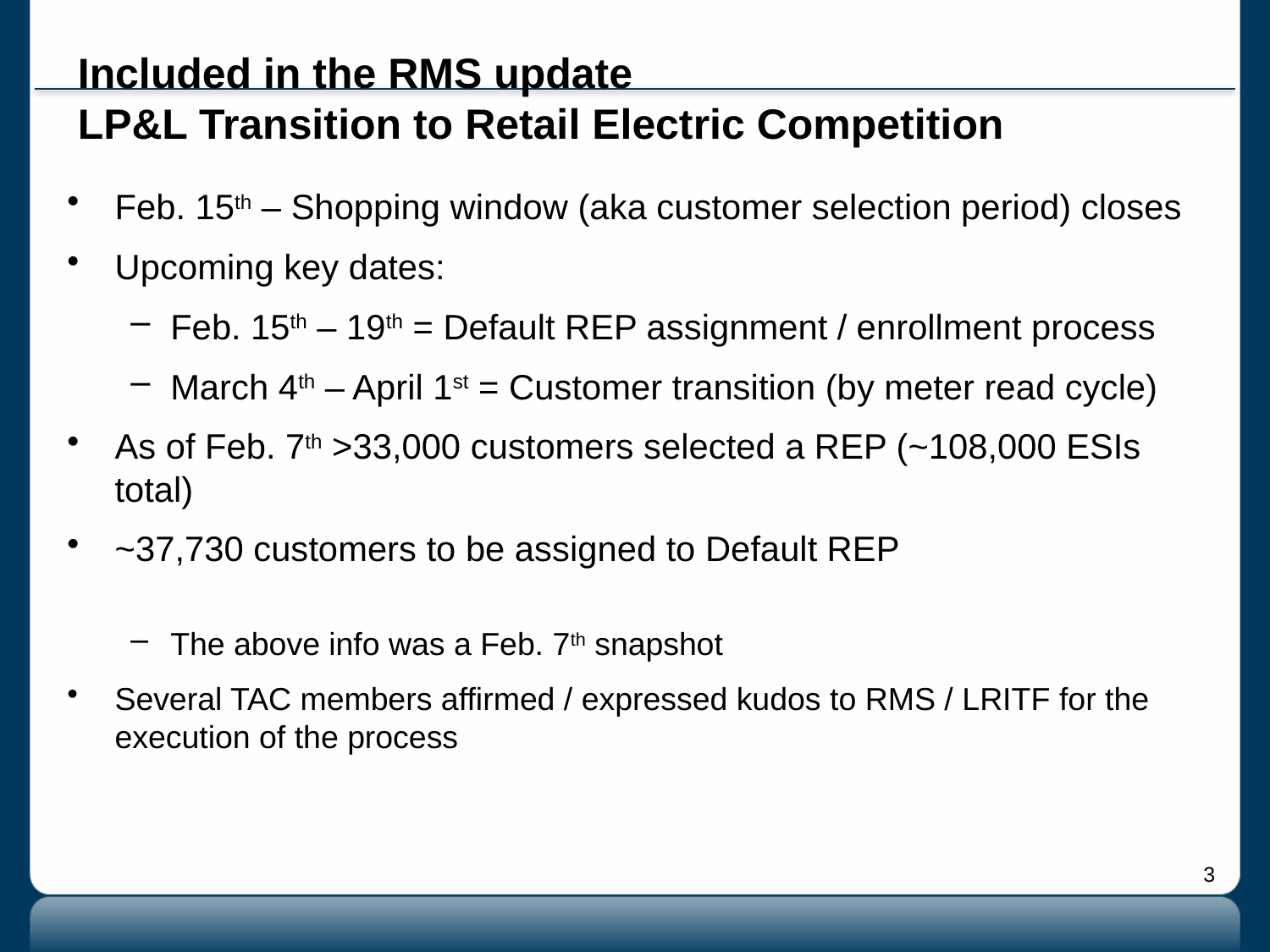

# Included in the RMS update LP&L Transition to Retail Electric Competition

Feb. 15th – Shopping window (aka customer selection period) closes
Upcoming key dates:
Feb. 15th – 19th = Default REP assignment / enrollment process
March 4th – April 1st = Customer transition (by meter read cycle)
As of Feb. 7th >33,000 customers selected a REP (~108,000 ESIs total)
~37,730 customers to be assigned to Default REP
The above info was a Feb. 7th snapshot
Several TAC members affirmed / expressed kudos to RMS / LRITF for the execution of the process